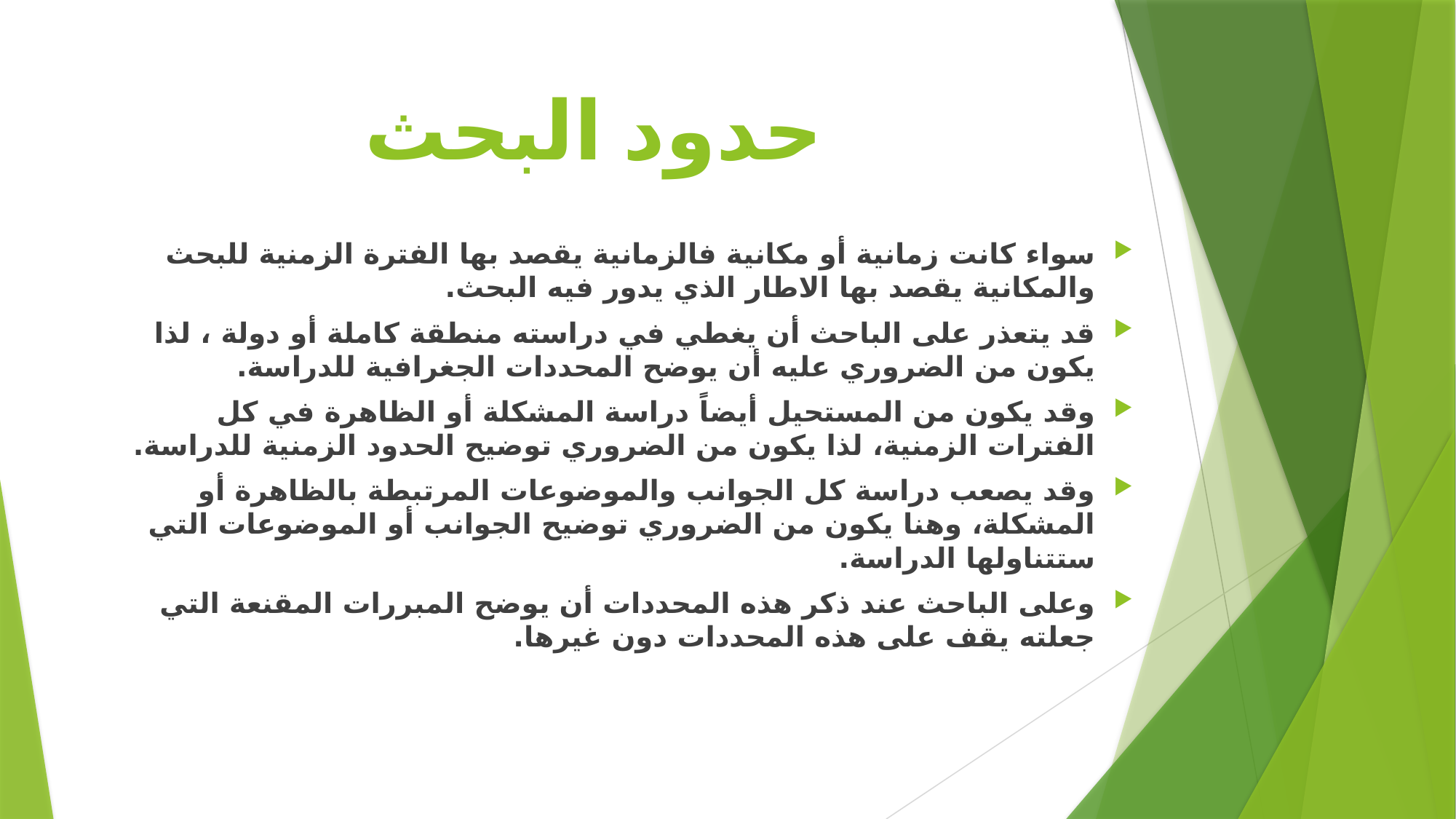

# حدود البحث
سواء كانت زمانية أو مكانية فالزمانية يقصد بها الفترة الزمنية للبحث والمكانية يقصد بها الاطار الذي يدور فيه البحث.
قد يتعذر على الباحث أن يغطي في دراسته منطقة كاملة أو دولة ، لذا يكون من الضروري عليه أن يوضح المحددات الجغرافية للدراسة.
وقد يكون من المستحيل أيضاً دراسة المشكلة أو الظاهرة في كل الفترات الزمنية، لذا يكون من الضروري توضيح الحدود الزمنية للدراسة.
وقد يصعب دراسة كل الجوانب والموضوعات المرتبطة بالظاهرة أو المشكلة، وهنا يكون من الضروري توضيح الجوانب أو الموضوعات التي ستتناولها الدراسة.
وعلى الباحث عند ذكر هذه المحددات أن يوضح المبررات المقنعة التي جعلته يقف على هذه المحددات دون غيرها.